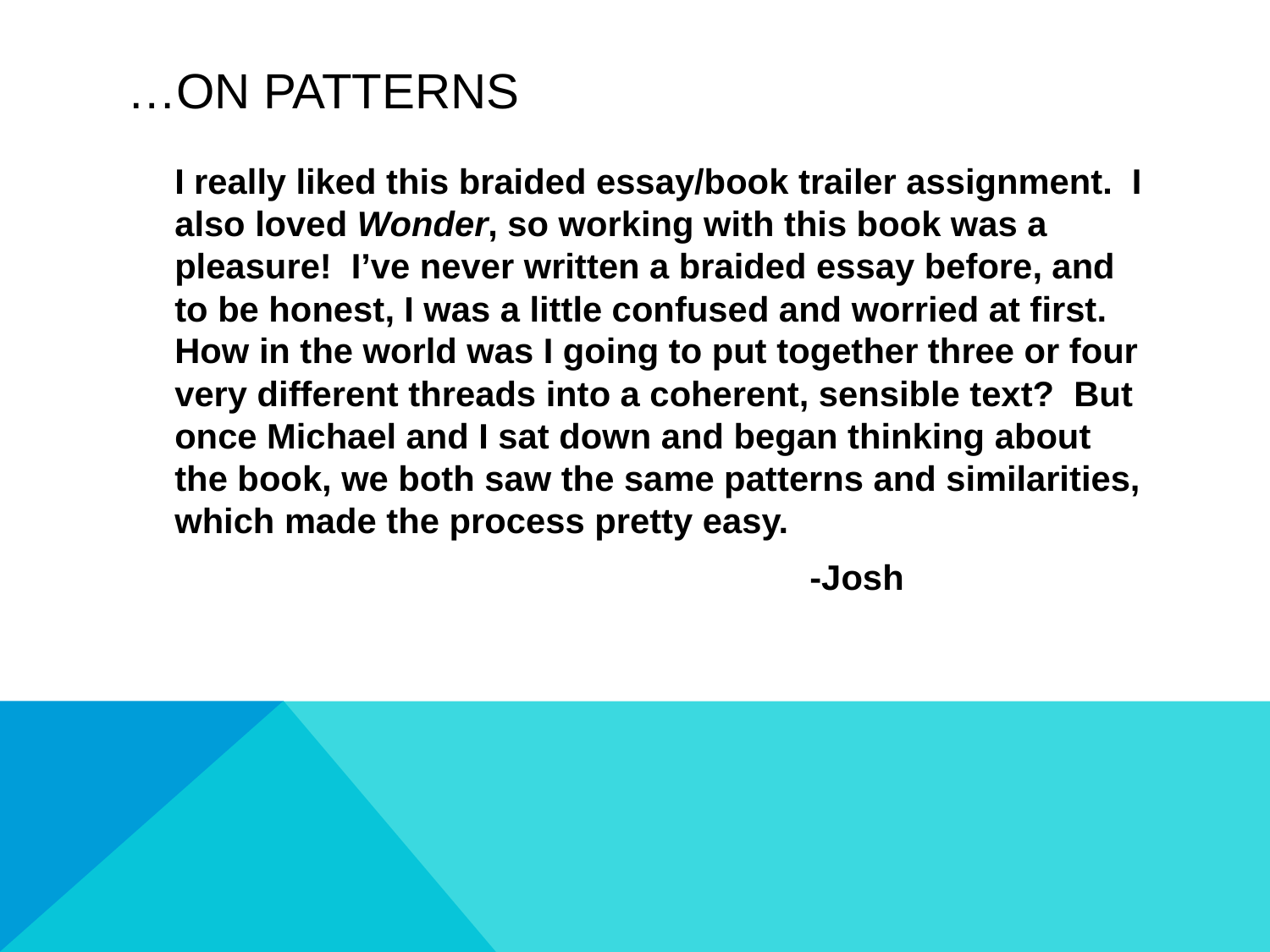

# …On Patterns
I really liked this braided essay/book trailer assignment.  I also loved Wonder, so working with this book was a pleasure!  I’ve never written a braided essay before, and to be honest, I was a little confused and worried at first.  How in the world was I going to put together three or four very different threads into a coherent, sensible text?  But once Michael and I sat down and began thinking about the book, we both saw the same patterns and similarities, which made the process pretty easy.
					-Josh